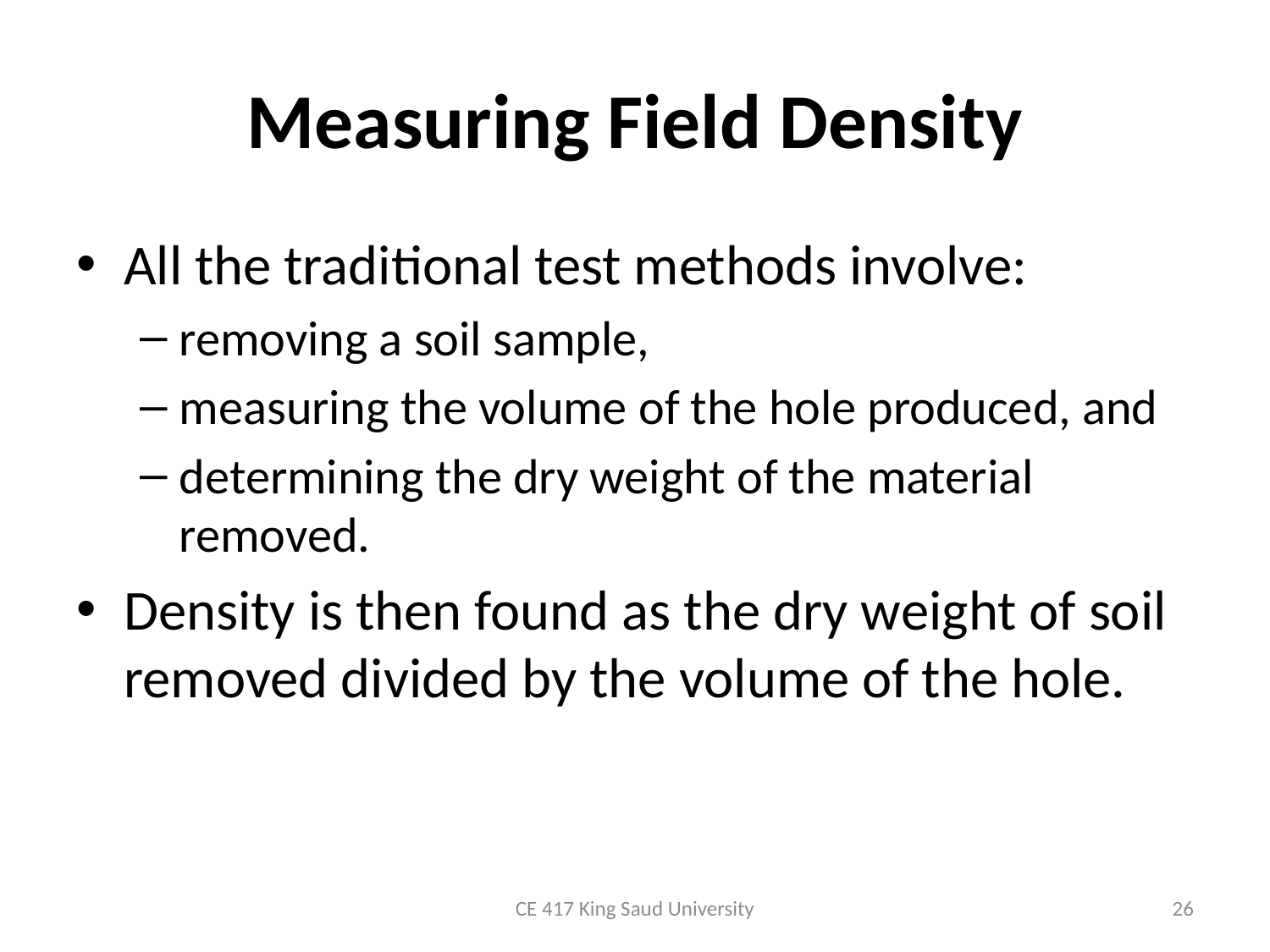

# Measuring Field Density
All the traditional test methods involve:
removing a soil sample,
measuring the volume of the hole produced, and
determining the dry weight of the material removed.
Density is then found as the dry weight of soil removed divided by the volume of the hole.
CE 417 King Saud University
26